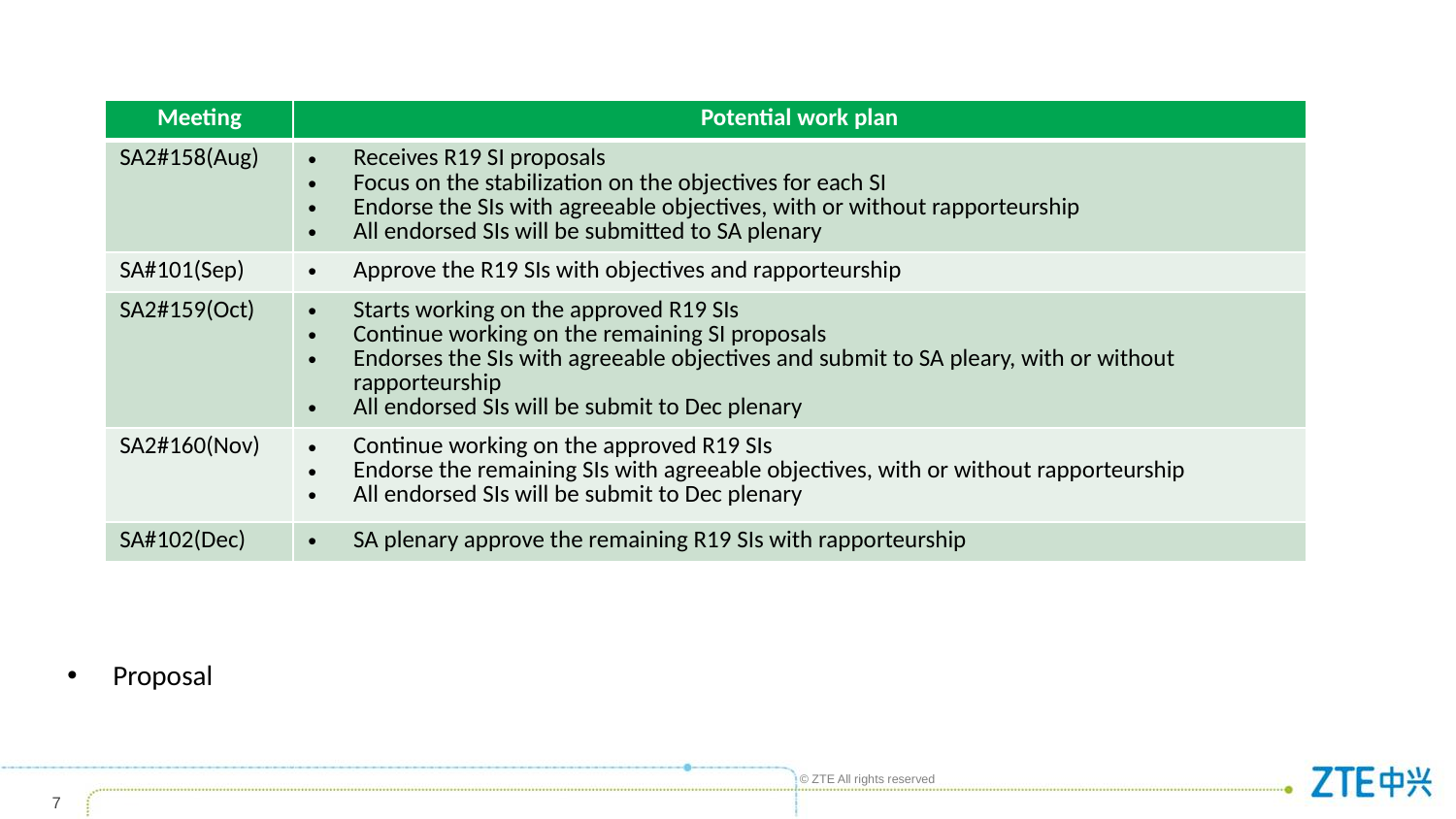

#
| Meeting | Potential work plan |
| --- | --- |
| SA2#158(Aug) | Receives R19 SI proposals Focus on the stabilization on the objectives for each SI Endorse the SIs with agreeable objectives, with or without rapporteurship All endorsed SIs will be submitted to SA plenary |
| SA#101(Sep) | Approve the R19 SIs with objectives and rapporteurship |
| SA2#159(Oct) | Starts working on the approved R19 SIs Continue working on the remaining SI proposals Endorses the SIs with agreeable objectives and submit to SA pleary, with or without rapporteurship All endorsed SIs will be submit to Dec plenary |
| SA2#160(Nov) | Continue working on the approved R19 SIs Endorse the remaining SIs with agreeable objectives, with or without rapporteurship All endorsed SIs will be submit to Dec plenary |
| SA#102(Dec) | SA plenary approve the remaining R19 SIs with rapporteurship |
Proposal